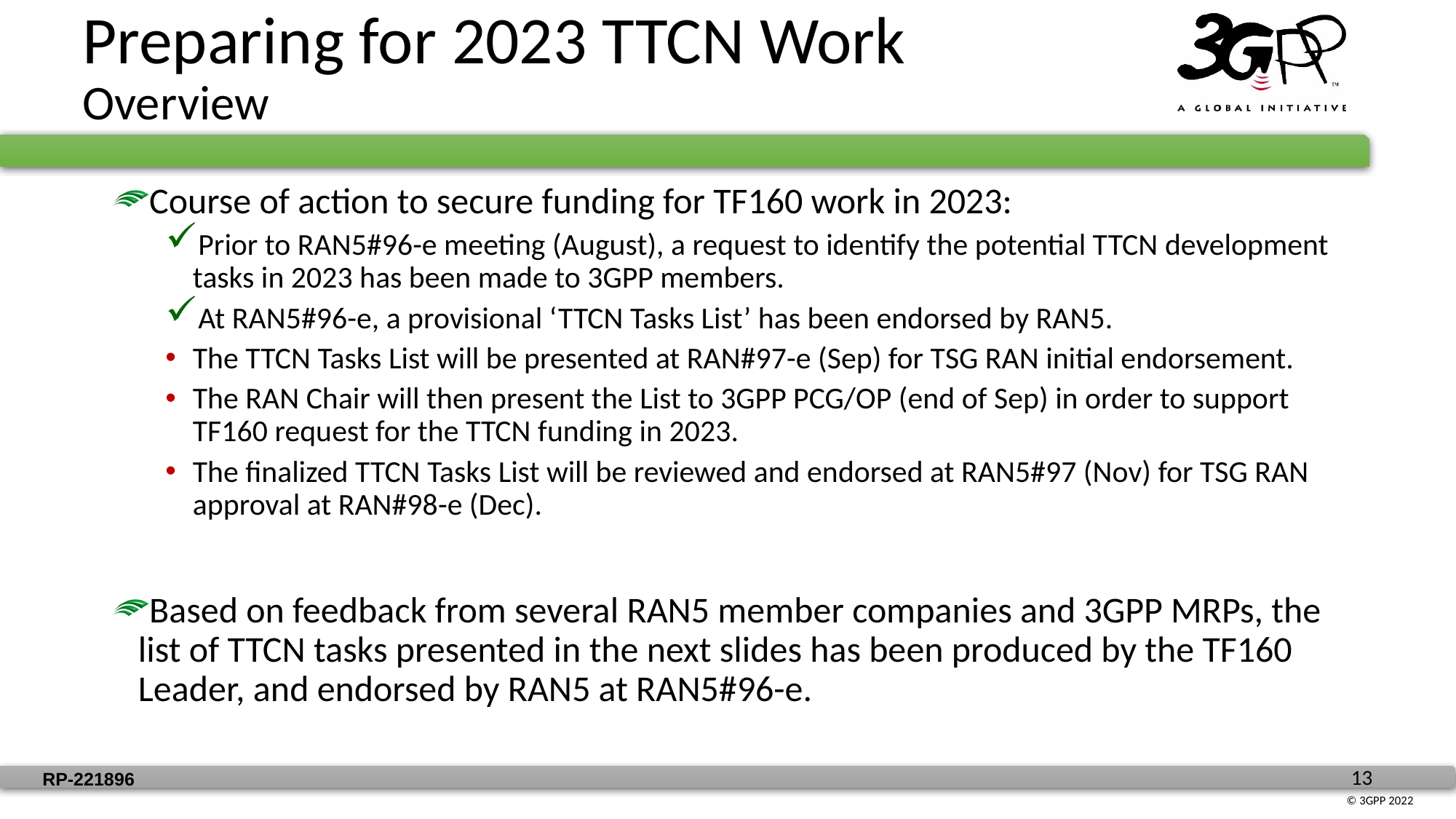

# Preparing for 2023 TTCN Work Overview
Course of action to secure funding for TF160 work in 2023:
Prior to RAN5#96-e meeting (August), a request to identify the potential TTCN development tasks in 2023 has been made to 3GPP members.
At RAN5#96-e, a provisional ‘TTCN Tasks List’ has been endorsed by RAN5.
The TTCN Tasks List will be presented at RAN#97-e (Sep) for TSG RAN initial endorsement.
The RAN Chair will then present the List to 3GPP PCG/OP (end of Sep) in order to support TF160 request for the TTCN funding in 2023.
The finalized TTCN Tasks List will be reviewed and endorsed at RAN5#97 (Nov) for TSG RAN approval at RAN#98-e (Dec).

Based on feedback from several RAN5 member companies and 3GPP MRPs, the list of TTCN tasks presented in the next slides has been produced by the TF160 Leader, and endorsed by RAN5 at RAN5#96-e.